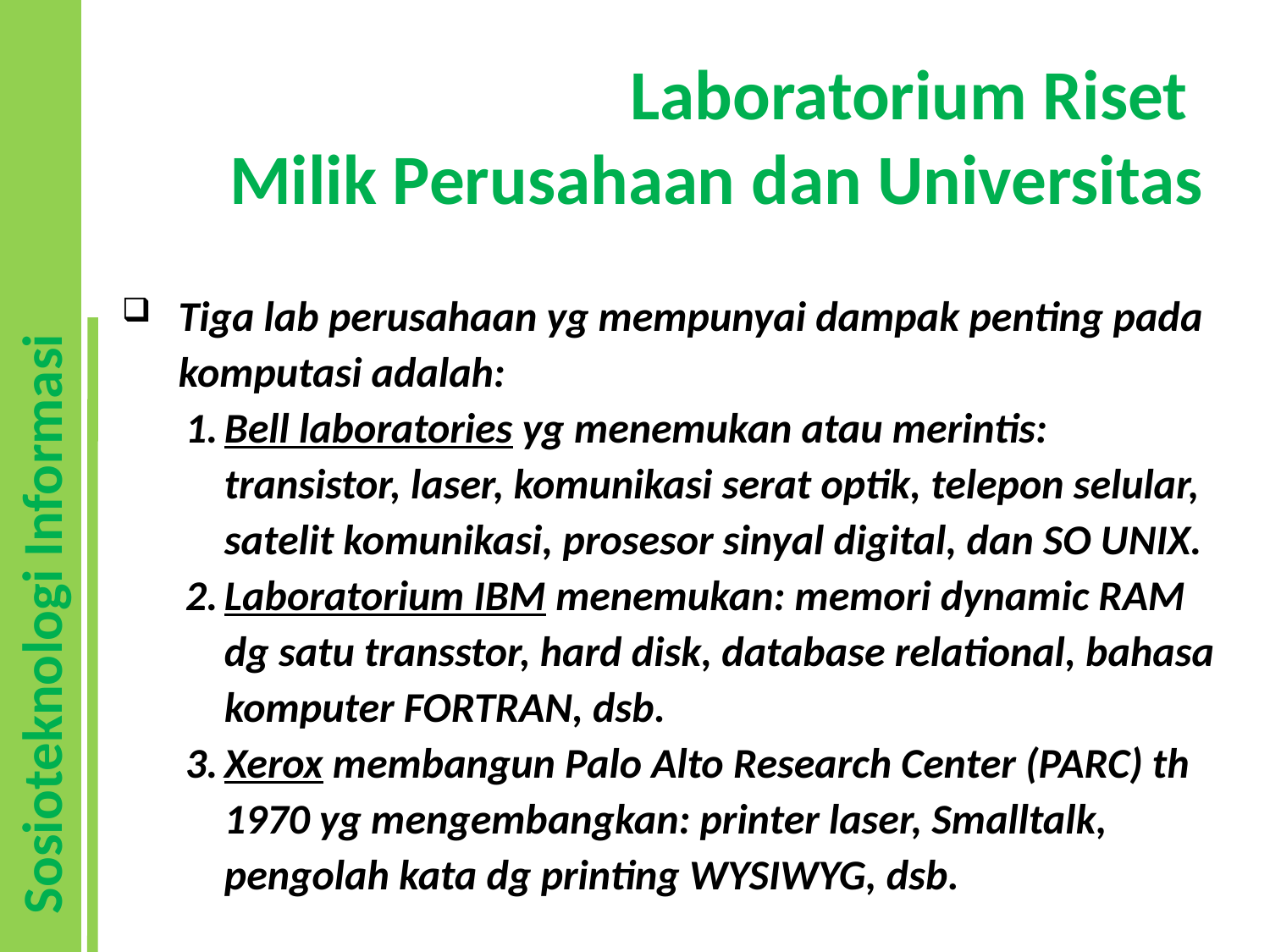

# Laboratorium Riset Milik Perusahaan dan Universitas
Tiga lab perusahaan yg mempunyai dampak penting pada komputasi adalah:
Bell laboratories yg menemukan atau merintis: transistor, laser, komunikasi serat optik, telepon selular, satelit komunikasi, prosesor sinyal digital, dan SO UNIX.
Laboratorium IBM menemukan: memori dynamic RAM dg satu transstor, hard disk, database relational, bahasa komputer FORTRAN, dsb.
Xerox membangun Palo Alto Research Center (PARC) th 1970 yg mengembangkan: printer laser, Smalltalk, pengolah kata dg printing WYSIWYG, dsb.